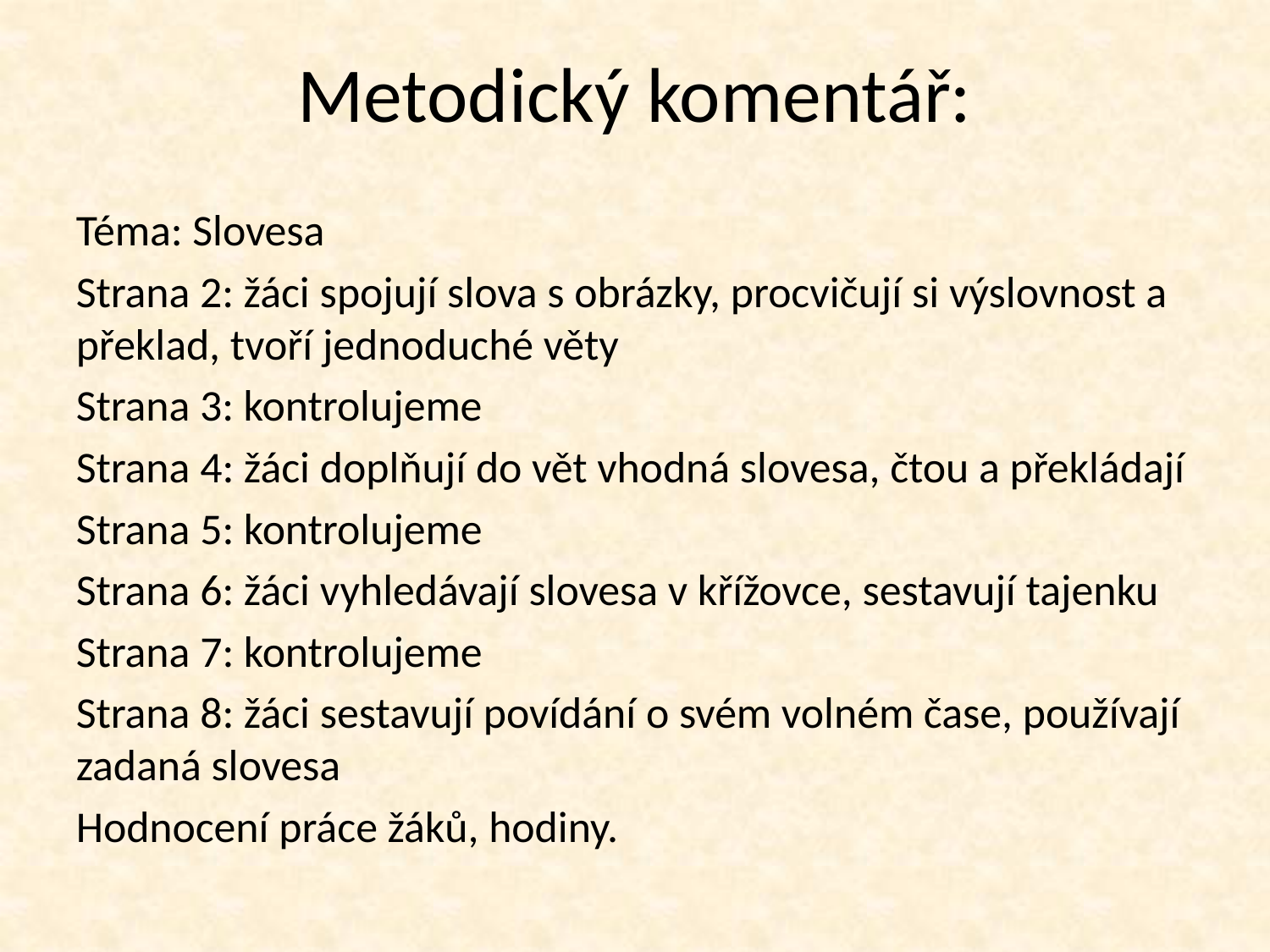

Metodický komentář:
Téma: Slovesa
Strana 2: žáci spojují slova s obrázky, procvičují si výslovnost a překlad, tvoří jednoduché věty
Strana 3: kontrolujeme
Strana 4: žáci doplňují do vět vhodná slovesa, čtou a překládají
Strana 5: kontrolujeme
Strana 6: žáci vyhledávají slovesa v křížovce, sestavují tajenku
Strana 7: kontrolujeme
Strana 8: žáci sestavují povídání o svém volném čase, používají zadaná slovesa
Hodnocení práce žáků, hodiny.